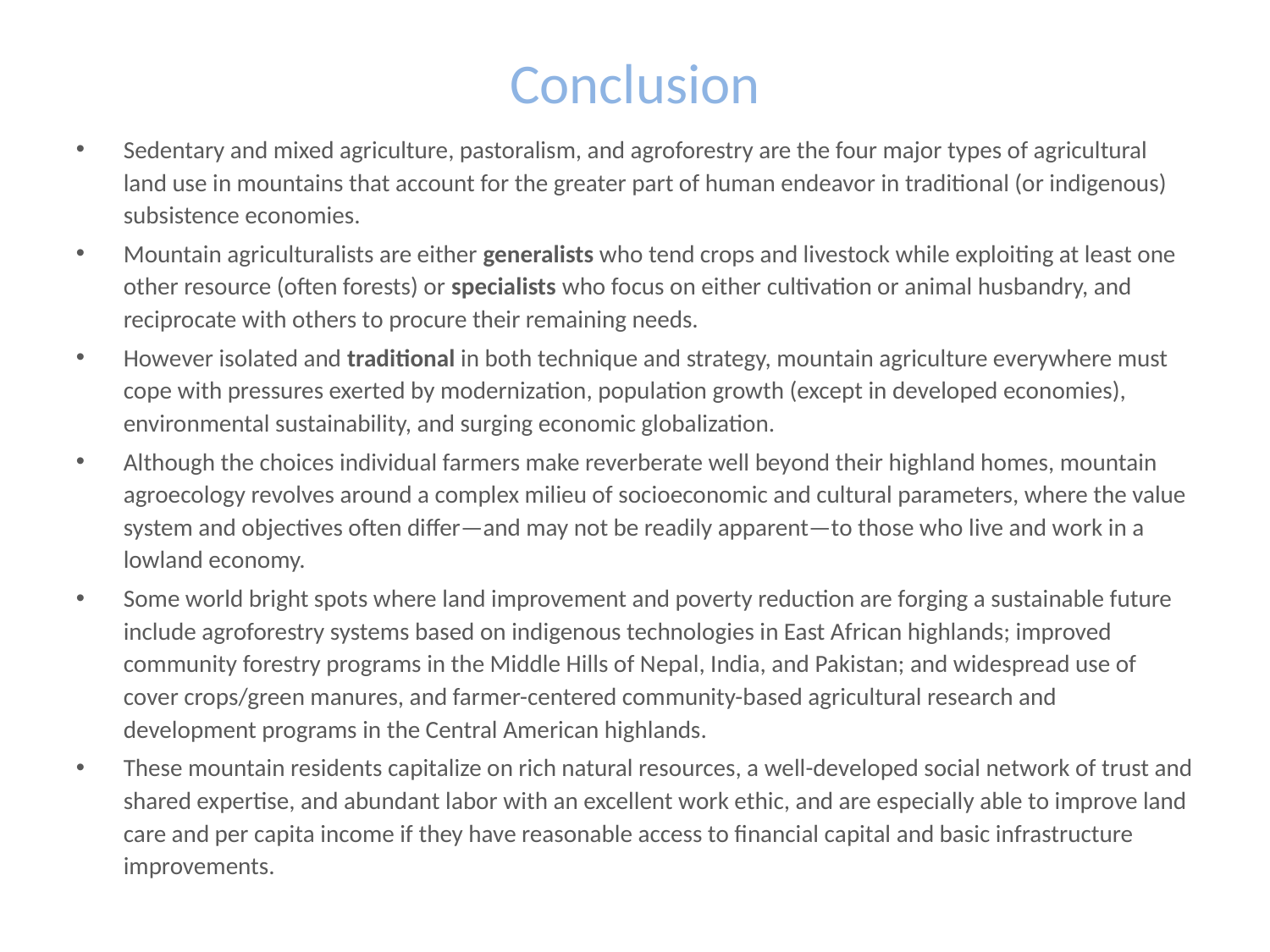

# Conclusion
Sedentary and mixed agriculture, pastoralism, and agroforestry are the four major types of agricultural land use in mountains that account for the greater part of human endeavor in traditional (or indigenous) subsistence economies.
Mountain agriculturalists are either generalists who tend crops and livestock while exploiting at least one other resource (often forests) or specialists who focus on either cultivation or animal husbandry, and reciprocate with others to procure their remaining needs.
However isolated and traditional in both technique and strategy, mountain agriculture everywhere must cope with pressures exerted by modernization, population growth (except in developed economies), environmental sustainability, and surging economic globalization.
Although the choices individual farmers make reverberate well beyond their highland homes, mountain agroecology revolves around a complex milieu of socioeconomic and cultural parameters, where the value system and objectives often differ—and may not be readily apparent—to those who live and work in a lowland economy.
Some world bright spots where land improvement and poverty reduction are forging a sustainable future include agroforestry systems based on indigenous technologies in East African highlands; improved community forestry programs in the Middle Hills of Nepal, India, and Pakistan; and widespread use of cover crops/green manures, and farmer-centered community-based agricultural research and development programs in the Central American highlands.
These mountain residents capitalize on rich natural resources, a well-developed social network of trust and shared expertise, and abundant labor with an excellent work ethic, and are especially able to improve land care and per capita income if they have reasonable access to financial capital and basic infrastructure improvements.